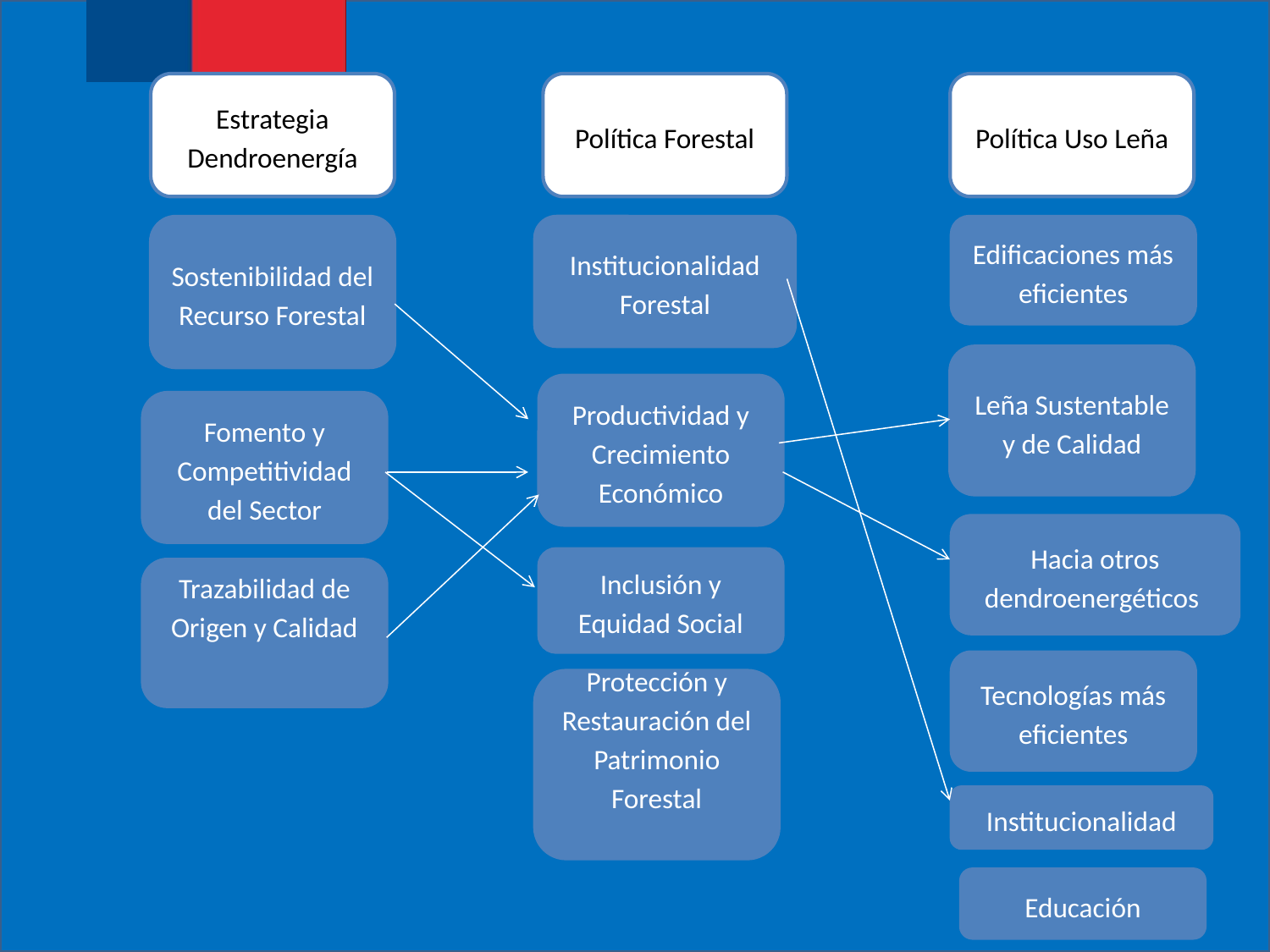

Estrategia Dendroenergía
Política Forestal
Política Uso Leña
Sostenibilidad del Recurso Forestal
Institucionalidad Forestal
Edificaciones más eficientes
Leña Sustentable y de Calidad
Productividad y Crecimiento Económico
Fomento y Competitividad del Sector
Hacia otros dendroenergéticos
Inclusión y Equidad Social
Trazabilidad de Origen y Calidad

Tecnologías más eficientes
Protección y Restauración del Patrimonio Forestal

Institucionalidad
Educación